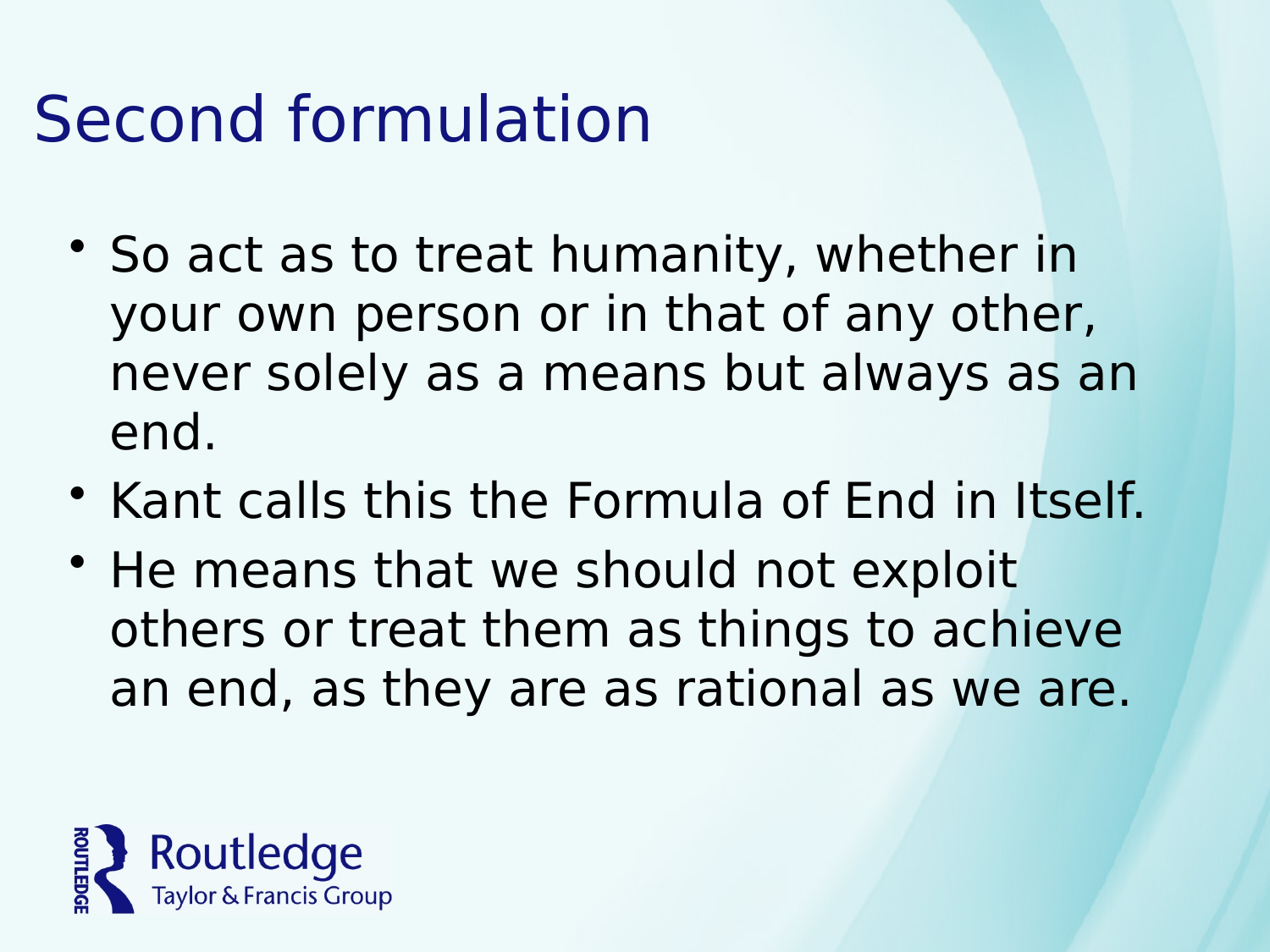

# Second formulation
So act as to treat humanity, whether in your own person or in that of any other, never solely as a means but always as an end.
Kant calls this the Formula of End in Itself.
He means that we should not exploit others or treat them as things to achieve an end, as they are as rational as we are.